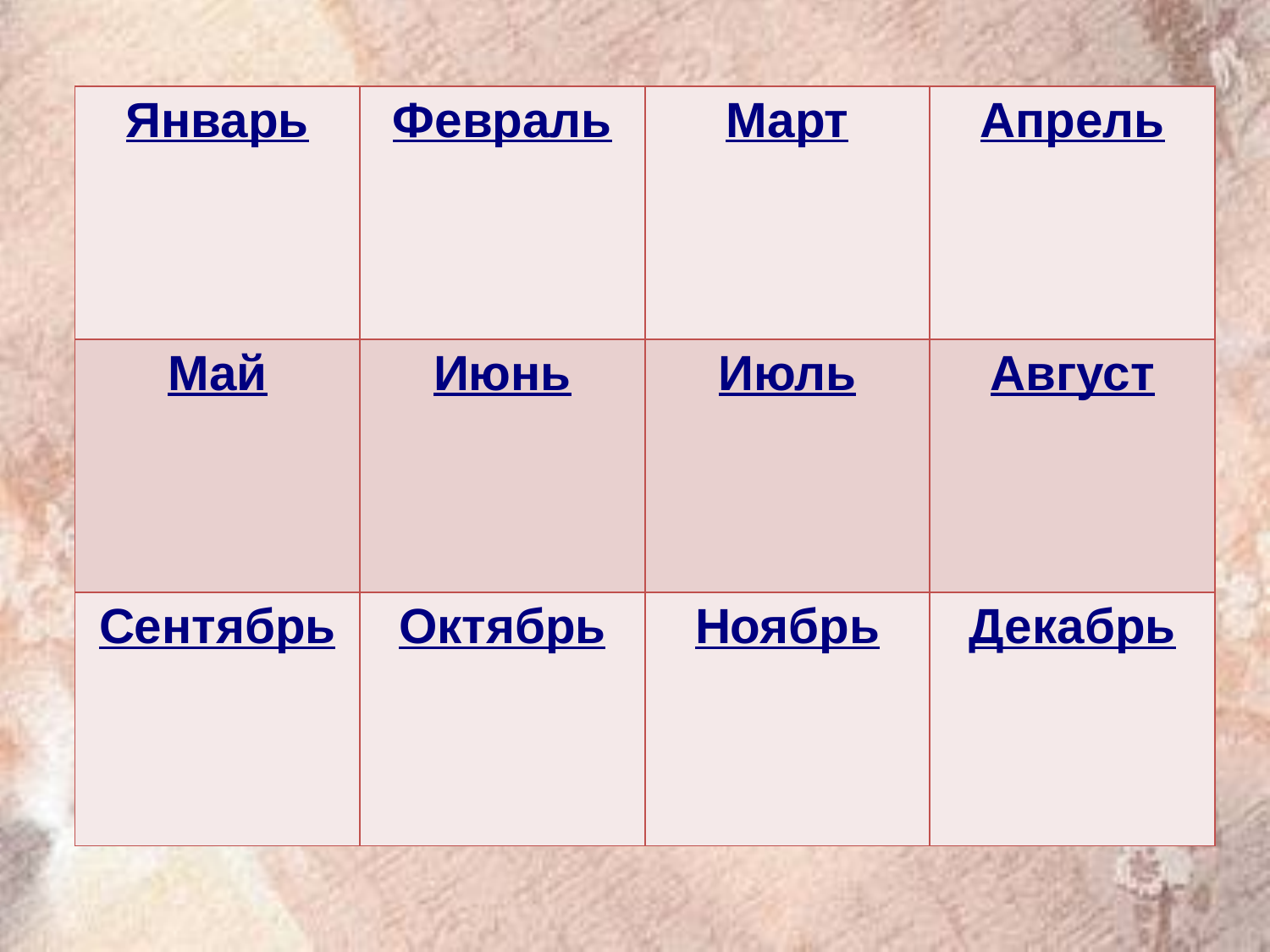

| Январь | Февраль | Март | Апрель |
| --- | --- | --- | --- |
| Май | Июнь | Июль | Август |
| Сентябрь | Октябрь | Ноябрь | Декабрь |